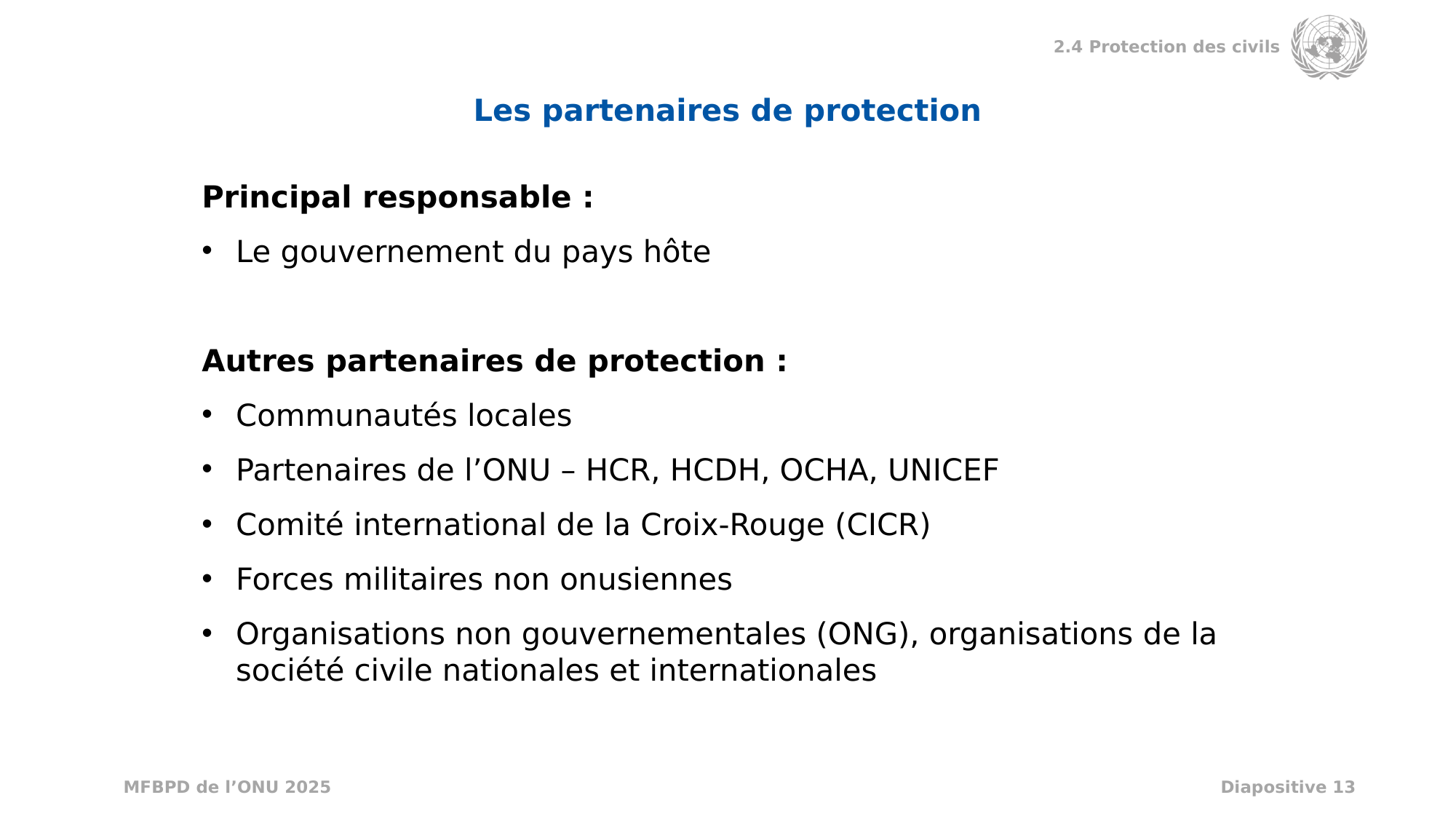

Les partenaires de protection
Principal responsable :
Le gouvernement du pays hôte

Autres partenaires de protection :
Communautés locales
Partenaires de l’ONU – HCR, HCDH, OCHA, UNICEF
Comité international de la Croix-Rouge (CICR)
Forces militaires non onusiennes
Organisations non gouvernementales (ONG), organisations de la société civile nationales et internationales